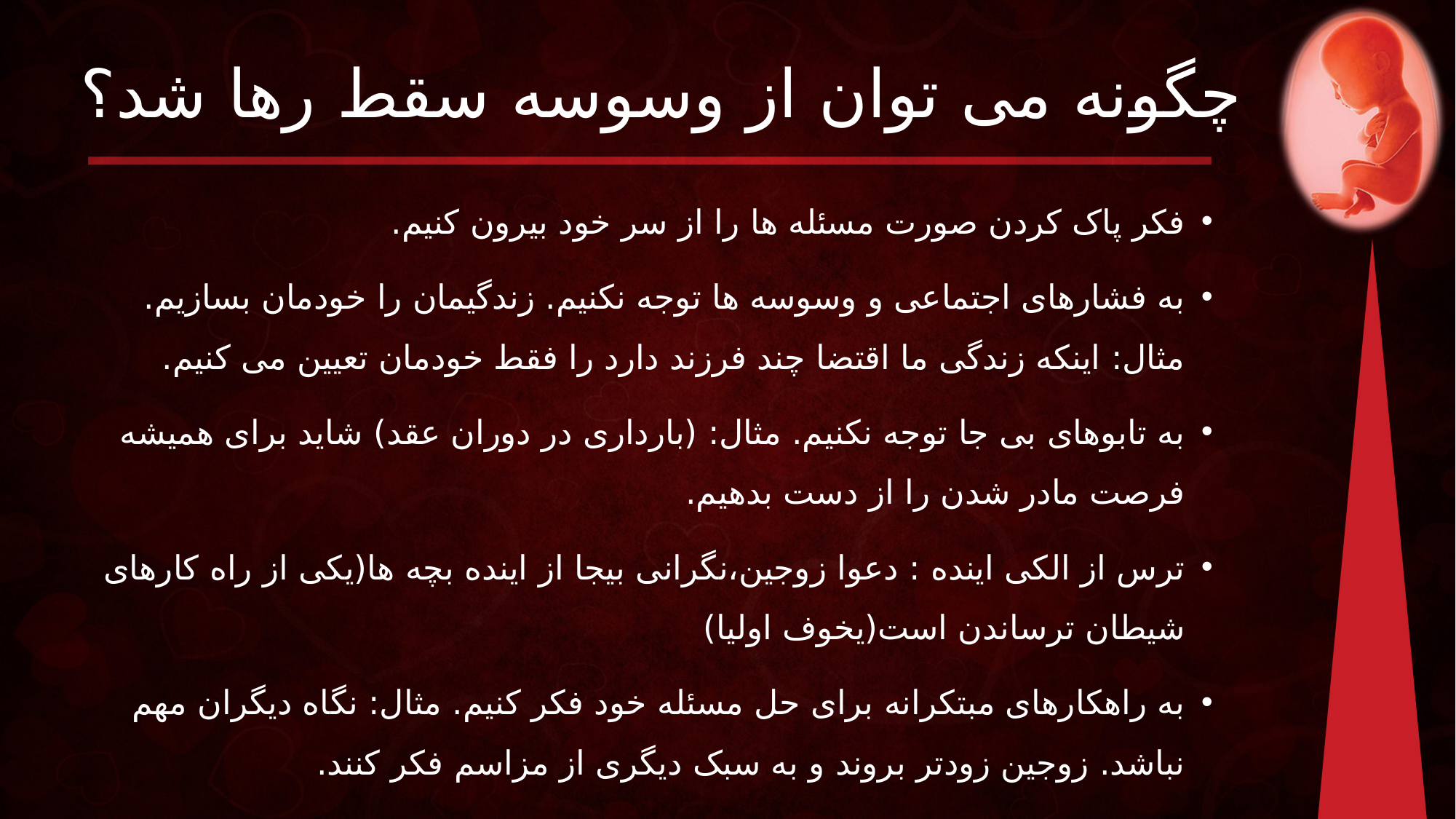

# چگونه می توان از وسوسه سقط رها شد؟
فکر پاک کردن صورت مسئله ها را از سر خود بیرون کنیم.
به فشارهای اجتماعی و وسوسه ها توجه نکنیم. زندگیمان را خودمان بسازیم. مثال: اینکه زندگی ما اقتضا چند فرزند دارد را فقط خودمان تعیین می کنیم.
به تابوهای بی جا توجه نکنیم. مثال: (بارداری در دوران عقد) شاید برای همیشه فرصت مادر شدن را از دست بدهیم.
ترس از الکی اینده : دعوا زوجین،نگرانی بیجا از اینده بچه ها(یکی از راه کارهای شیطان ترساندن است(یخوف اولیا)
به راهکارهای مبتکرانه برای حل مسئله خود فکر کنیم. مثال: نگاه دیگران مهم نباشد. زوجین زودتر بروند و به سبک دیگری از مزاسم فکر کنند.